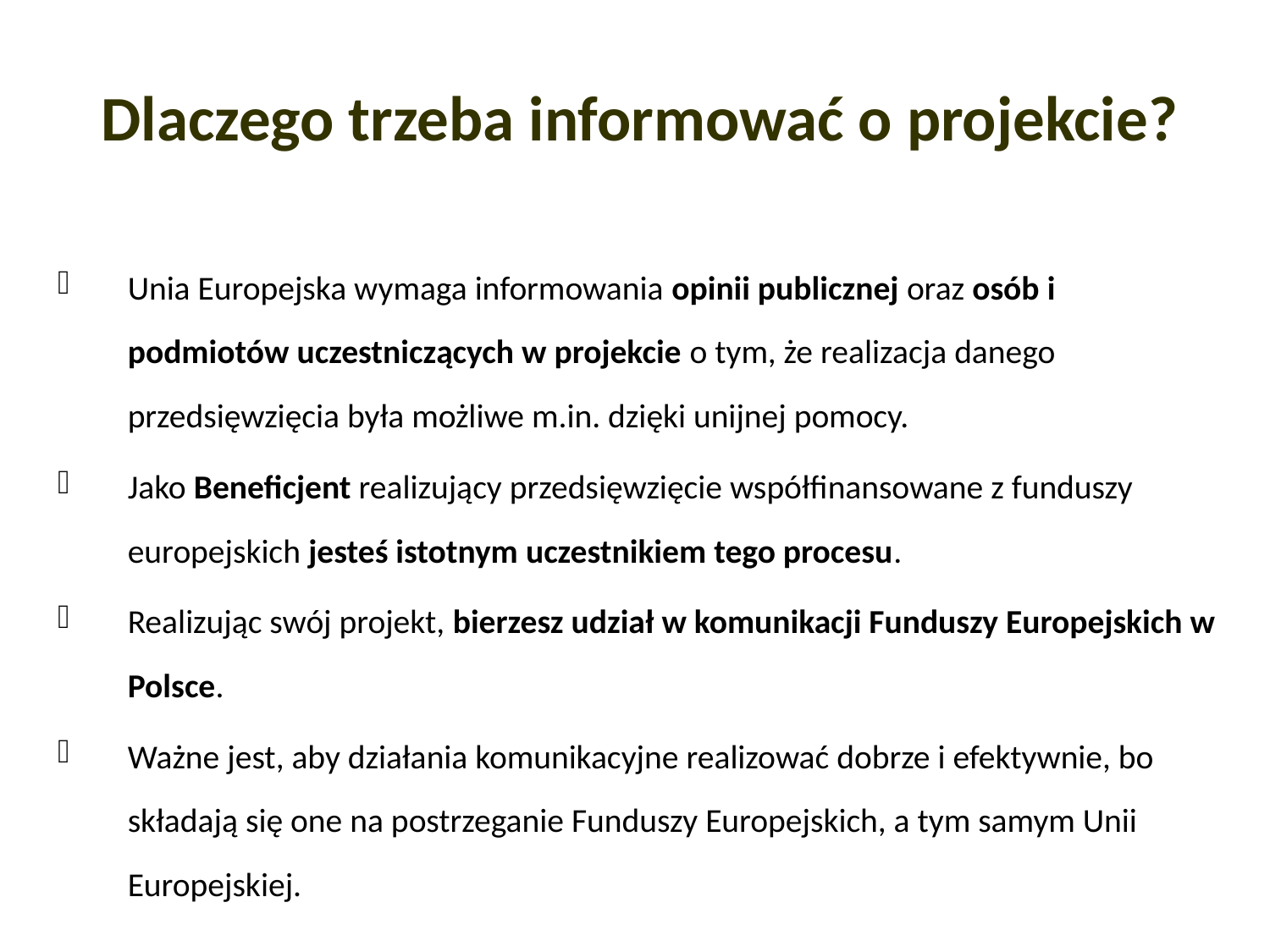

# Dlaczego trzeba informować o projekcie?
Unia Europejska wymaga informowania opinii publicznej oraz osób i podmiotów uczestniczących w projekcie o tym, że realizacja danego przedsięwzięcia była możliwe m.in. dzięki unijnej pomocy.
Jako Beneficjent realizujący przedsięwzięcie współfinansowane z funduszy europejskich jesteś istotnym uczestnikiem tego procesu.
Realizując swój projekt, bierzesz udział w komunikacji Funduszy Europejskich w Polsce.
Ważne jest, aby działania komunikacyjne realizować dobrze i efektywnie, bo składają się one na postrzeganie Funduszy Europejskich, a tym samym Unii Europejskiej.